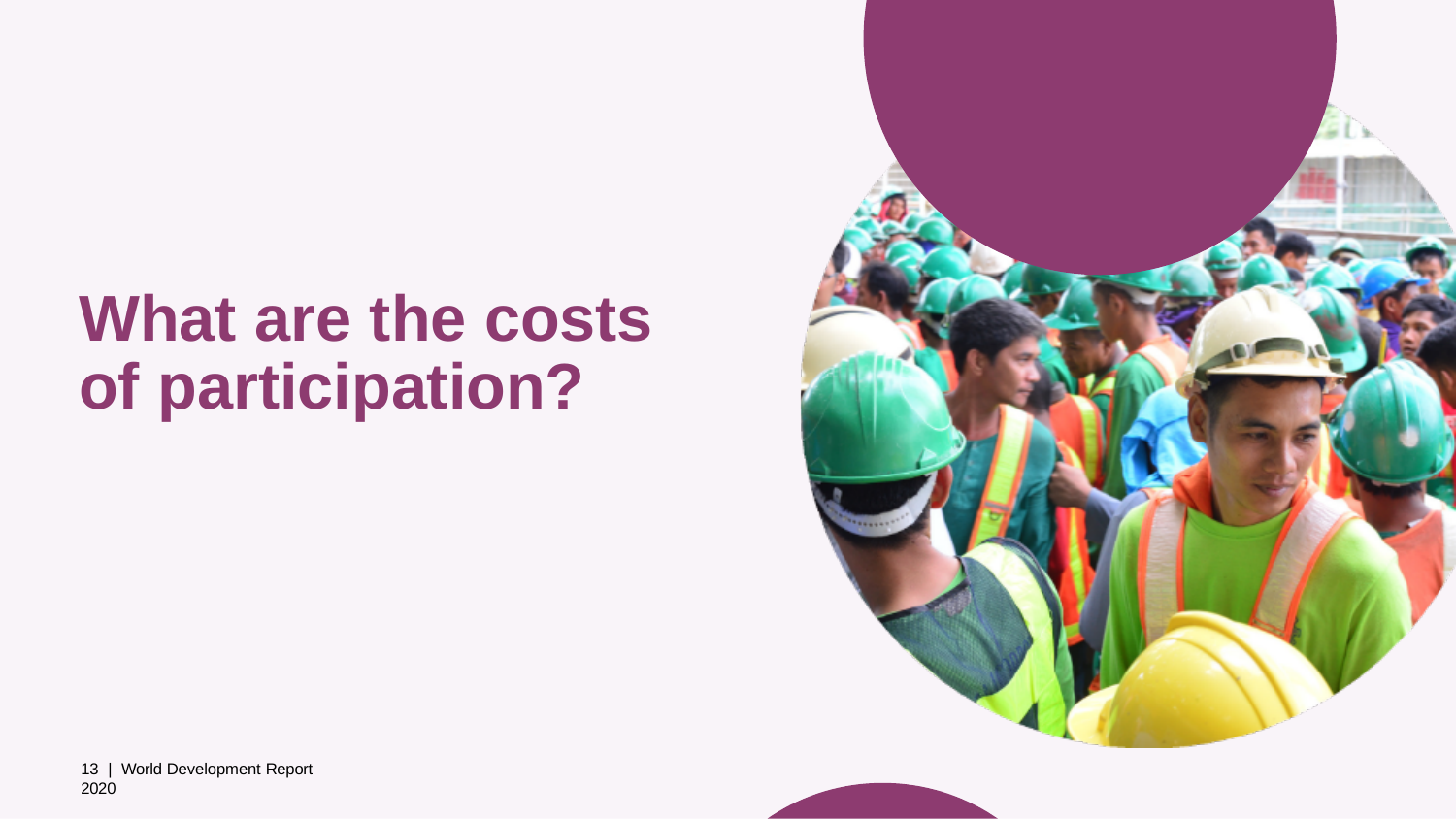

# What are the costs of participation?
13  |  World Development Report 2020